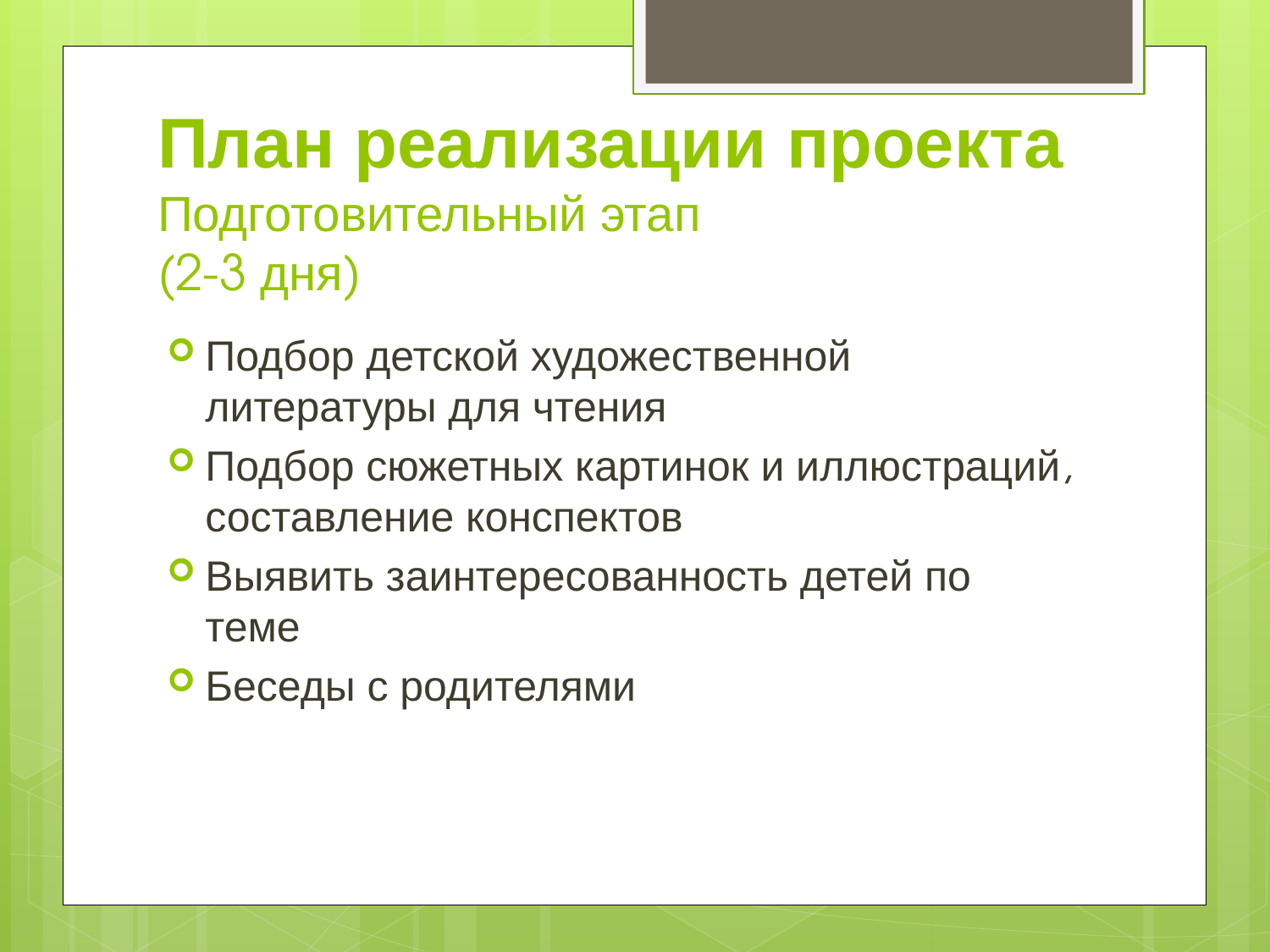

# План реализации проекта Подготовительный этап (2-3 дня)
Подбор детской художественной литературы для чтения
Подбор сюжетных картинок и иллюстраций, составление конспектов
Выявить заинтересованность детей по теме
Беседы с родителями